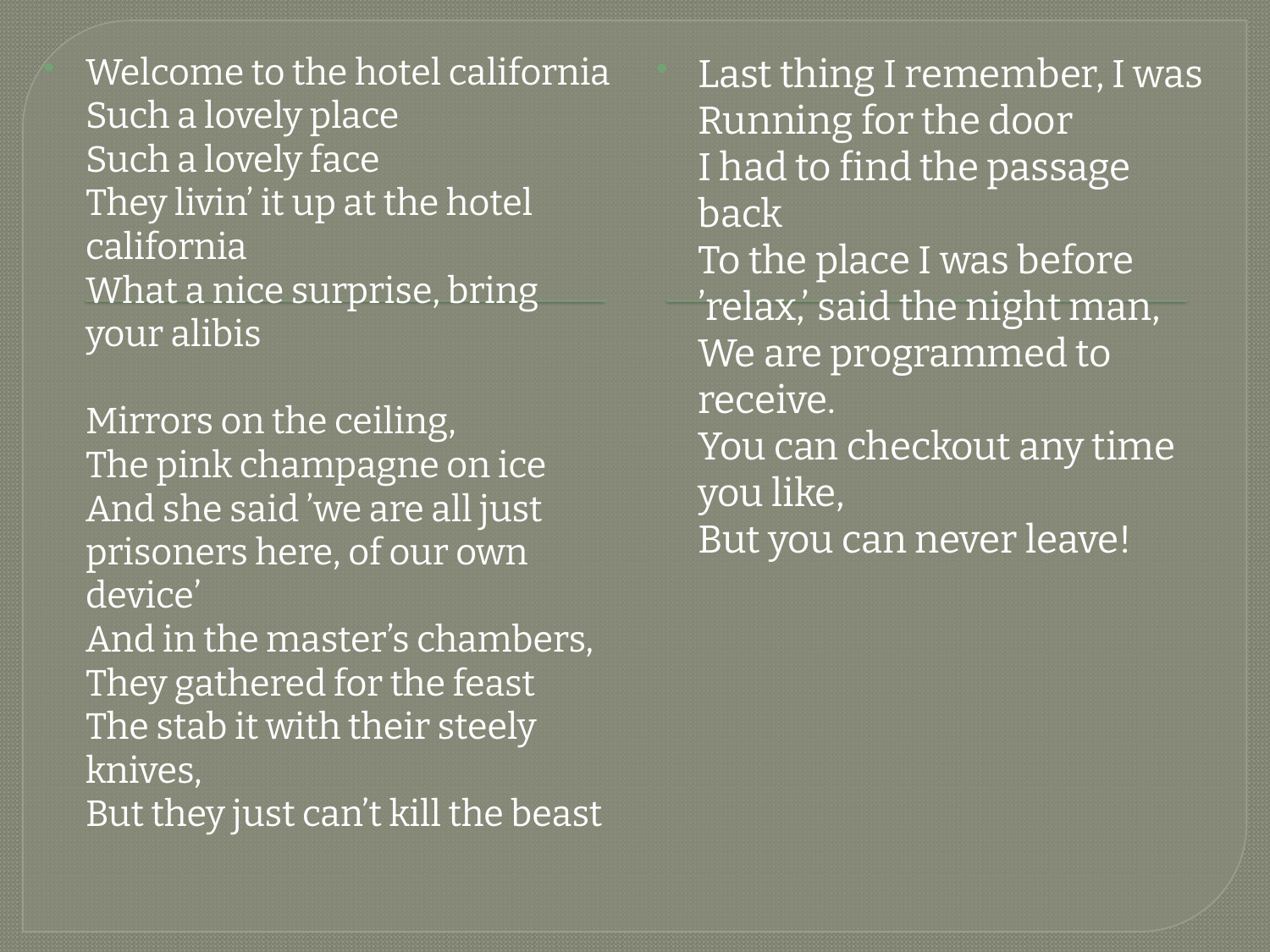

Welcome to the hotel california
Such a lovely place
Such a lovely face
They livin’ it up at the hotel california
What a nice surprise, bring your alibis
Mirrors on the ceiling,
The pink champagne on ice
And she said ’we are all just prisoners here, of our own device’
And in the master’s chambers,
They gathered for the feast
The stab it with their steely knives,
But they just can’t kill the beast
Last thing I remember, I was
Running for the door
I had to find the passage back
To the place I was before
’relax,’ said the night man,
We are programmed to receive.
You can checkout any time you like,
But you can never leave!